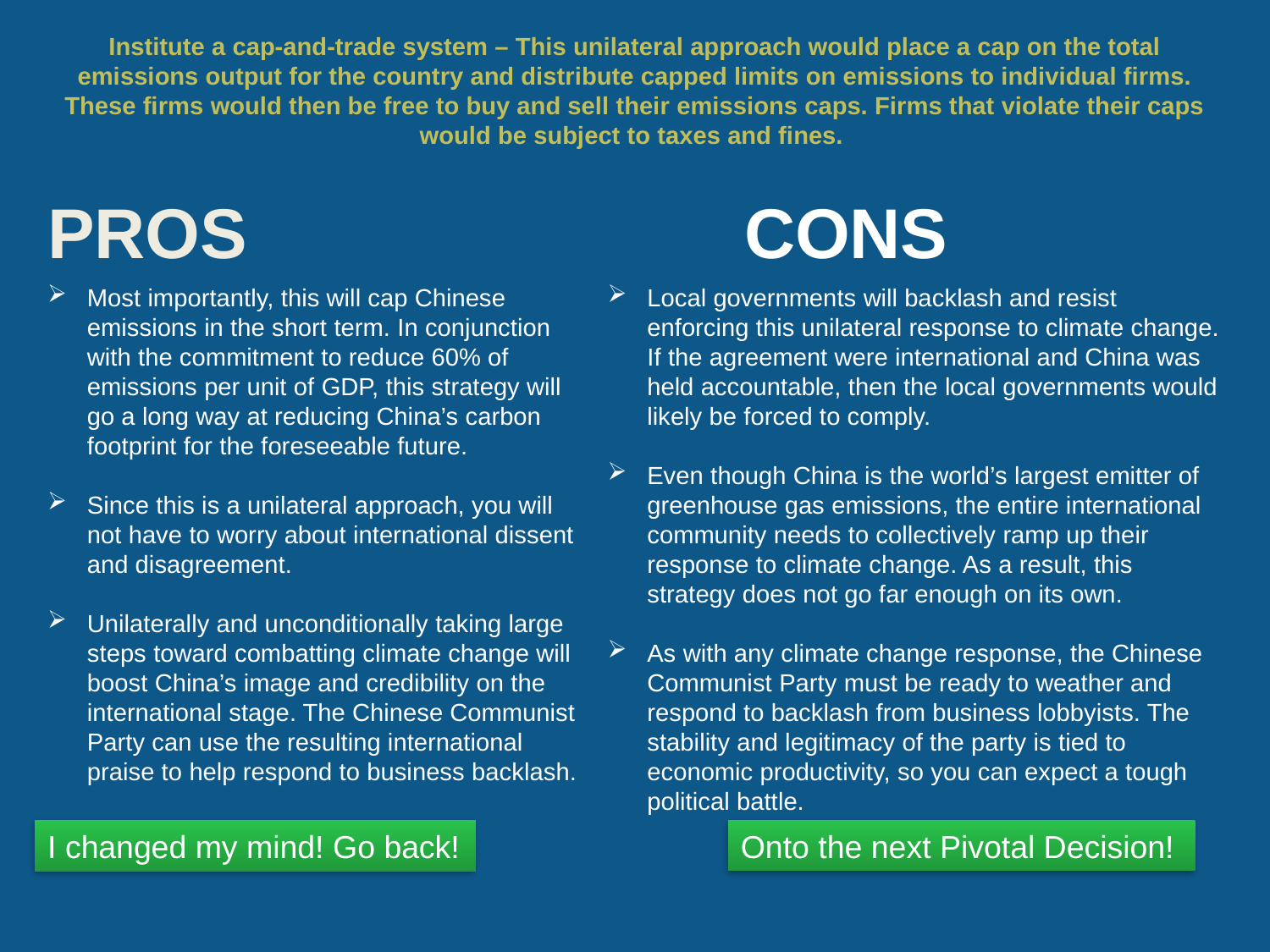

# Institute a cap-and-trade system – This unilateral approach would place a cap on the total emissions output for the country and distribute capped limits on emissions to individual firms. These firms would then be free to buy and sell their emissions caps. Firms that violate their caps would be subject to taxes and fines.
Most importantly, this will cap Chinese emissions in the short term. In conjunction with the commitment to reduce 60% of emissions per unit of GDP, this strategy will go a long way at reducing China’s carbon footprint for the foreseeable future.

Since this is a unilateral approach, you will not have to worry about international dissent and disagreement.

Unilaterally and unconditionally taking large steps toward combatting climate change will boost China’s image and credibility on the international stage. The Chinese Communist Party can use the resulting international praise to help respond to business backlash.
Local governments will backlash and resist enforcing this unilateral response to climate change. If the agreement were international and China was held accountable, then the local governments would likely be forced to comply.

Even though China is the world’s largest emitter of greenhouse gas emissions, the entire international community needs to collectively ramp up their response to climate change. As a result, this strategy does not go far enough on its own.

As with any climate change response, the Chinese Communist Party must be ready to weather and respond to backlash from business lobbyists. The stability and legitimacy of the party is tied to economic productivity, so you can expect a tough political battle.